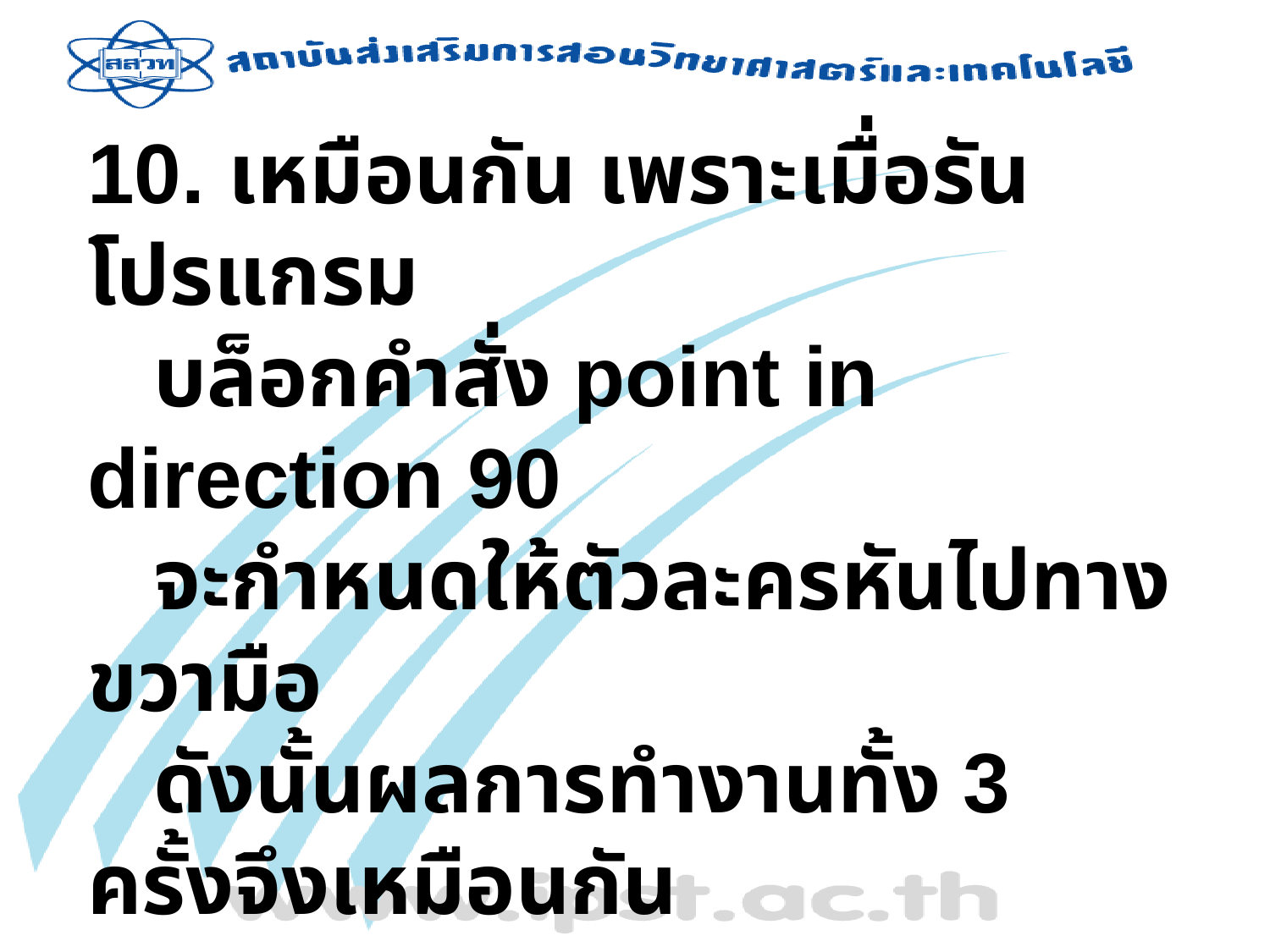

10. เหมือนกัน เพราะเมื่อรันโปรแกรม
   บล็อกคำสั่ง point in direction 90
   จะกำหนดให้ตัวละครหันไปทางขวามือ
   ดังนั้นผลการทำงานทั้ง 3 ครั้งจึงเหมือนกัน